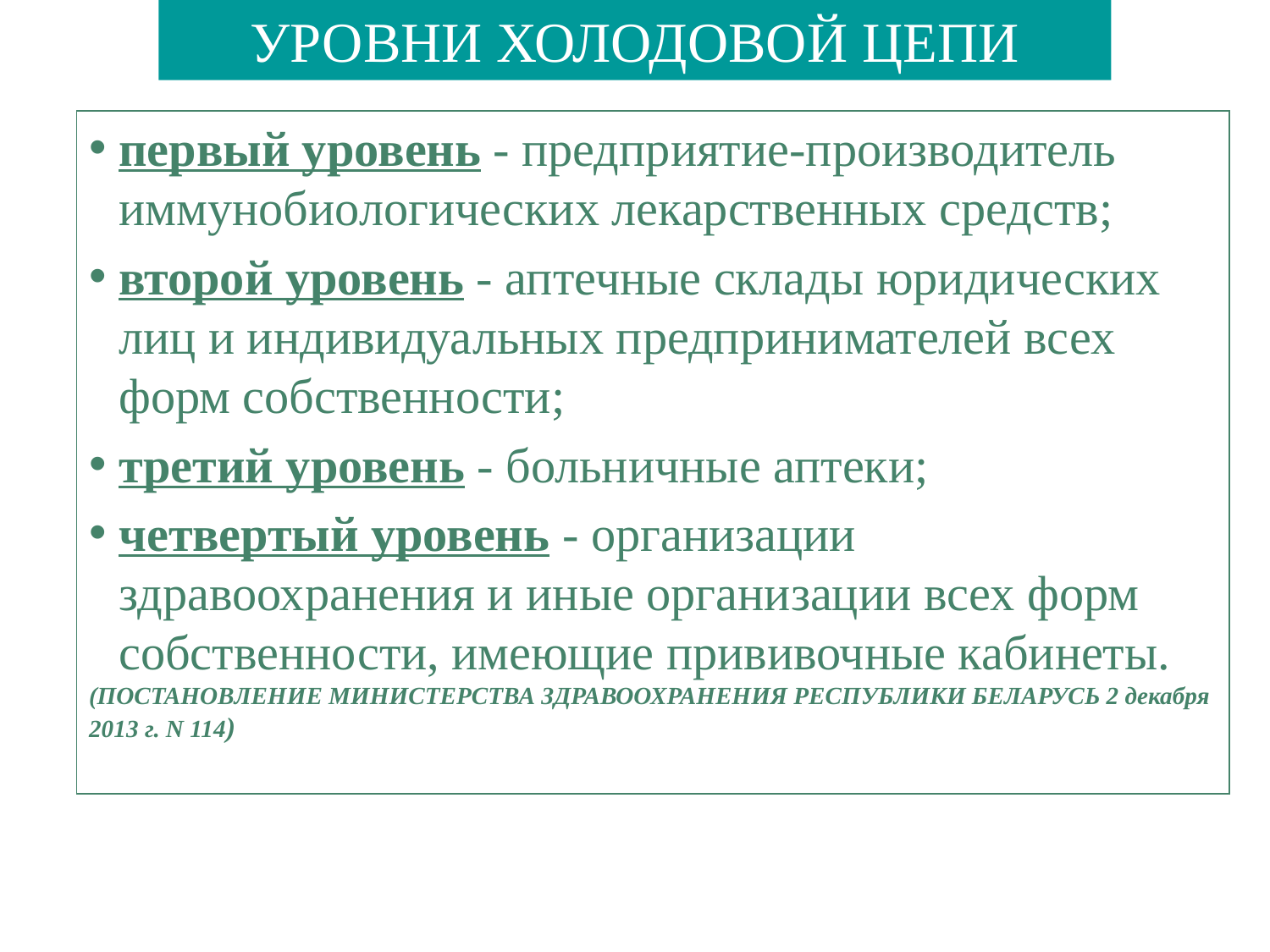

УРОВНИ ХОЛОДОВОЙ ЦЕПИ
первый уровень - предприятие-производитель иммунобиологических лекарственных средств;
второй уровень - аптечные склады юридических лиц и индивидуальных предпринимателей всех форм собственности;
третий уровень - больничные аптеки;
четвертый уровень - организации здравоохранения и иные организации всех форм собственности, имеющие прививочные кабинеты.
(ПОСТАНОВЛЕНИЕ МИНИСТЕРСТВА ЗДРАВООХРАНЕНИЯ РЕСПУБЛИКИ БЕЛАРУСЬ 2 декабря 2013 г. N 114)